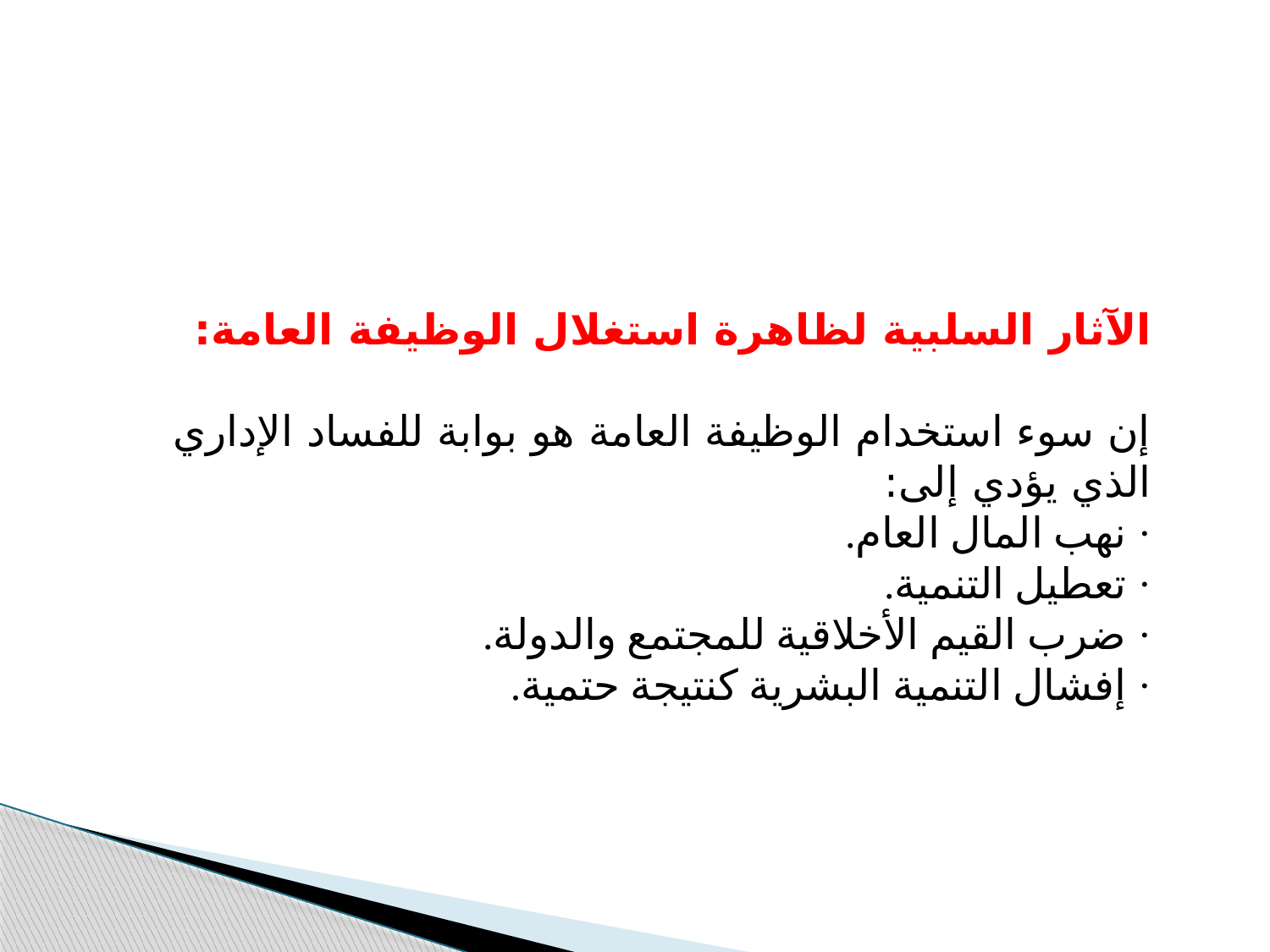

الآثار السلبية لظاهرة استغلال الوظيفة العامة:
إن سوء استخدام الوظيفة العامة هو بوابة للفساد الإداري الذي يؤدي إلى:
• نهب المال العام.
• تعطيل التنمية.
• ضرب القيم الأخلاقية للمجتمع والدولة.
• إفشال التنمية البشرية كنتيجة حتمية.